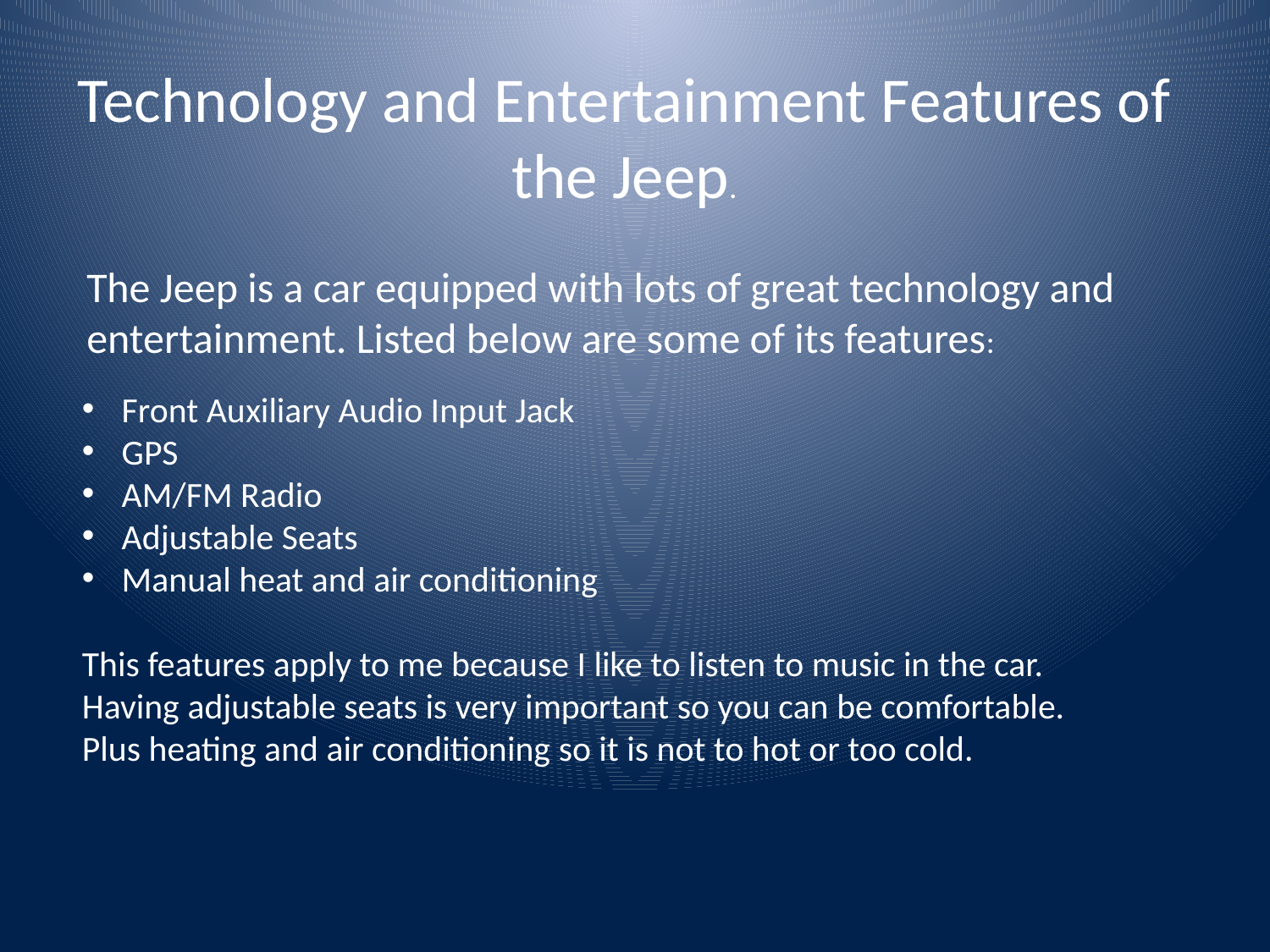

Technology and Entertainment Features of the Jeep.
The Jeep is a car equipped with lots of great technology and entertainment. Listed below are some of its features:
Front Auxiliary Audio Input Jack
GPS
AM/FM Radio
Adjustable Seats
Manual heat and air conditioning
This features apply to me because I like to listen to music in the car. Having adjustable seats is very important so you can be comfortable. Plus heating and air conditioning so it is not to hot or too cold.